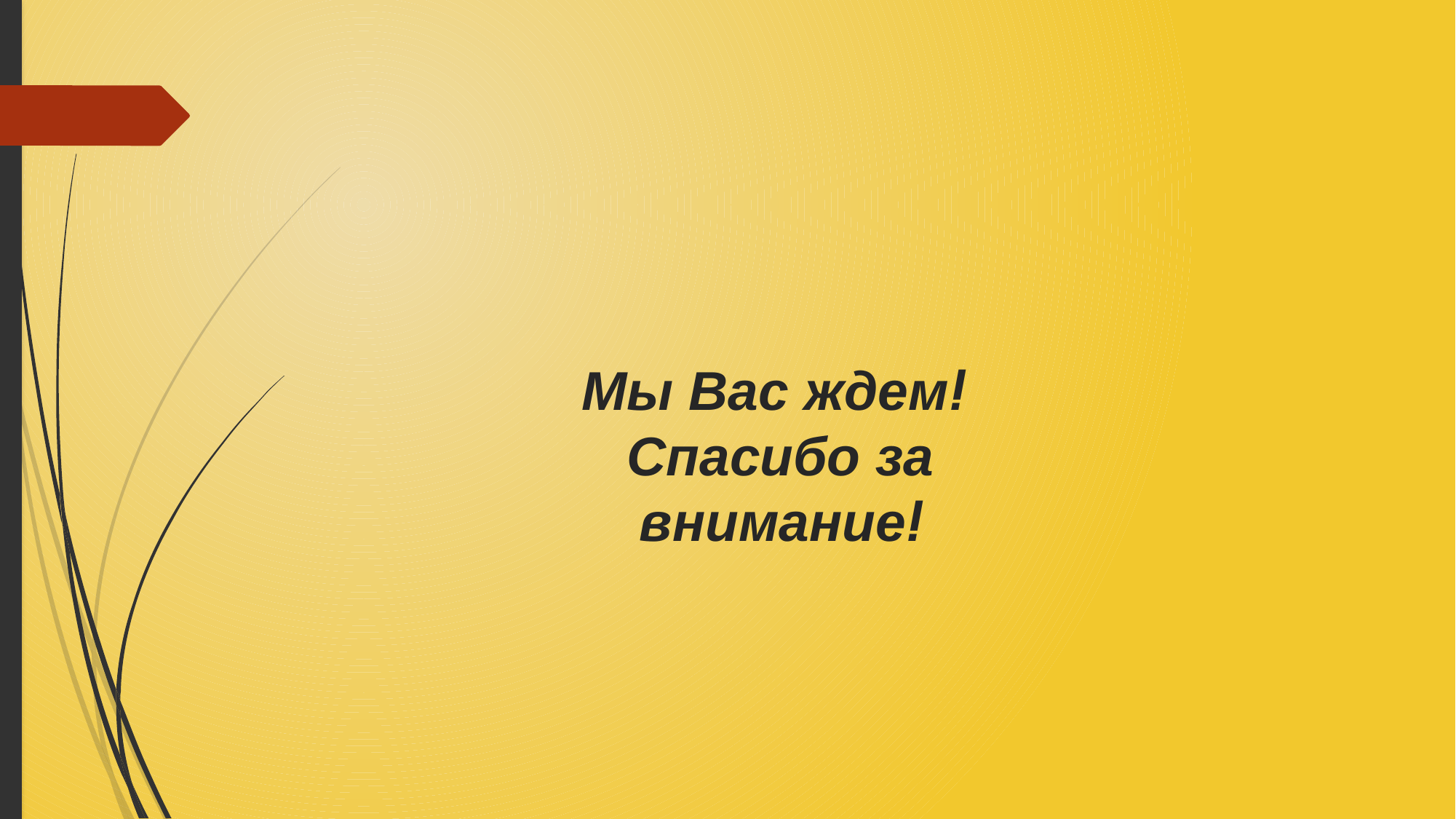

# Мы Вас ждем! Спасибо за внимание!